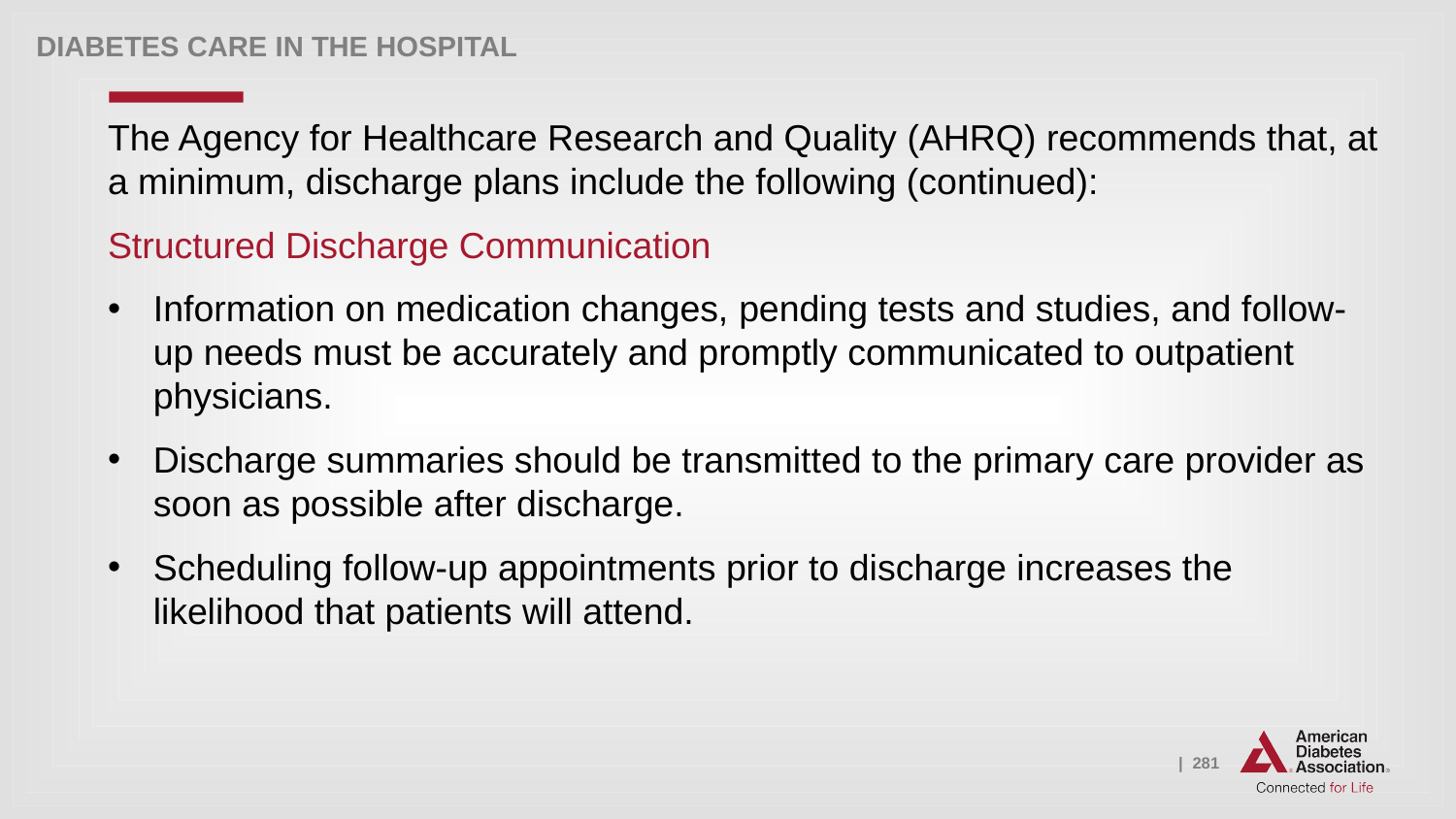

Diabetes care in the hospital
The Agency for Healthcare Research and Quality (AHRQ) recommends that, at a minimum, discharge plans include the following (continued):
Structured Discharge Communication
Information on medication changes, pending tests and studies, and follow-up needs must be accurately and promptly communicated to outpatient physicians.
Discharge summaries should be transmitted to the primary care provider as soon as possible after discharge.
Scheduling follow-up appointments prior to discharge increases the likelihood that patients will attend.